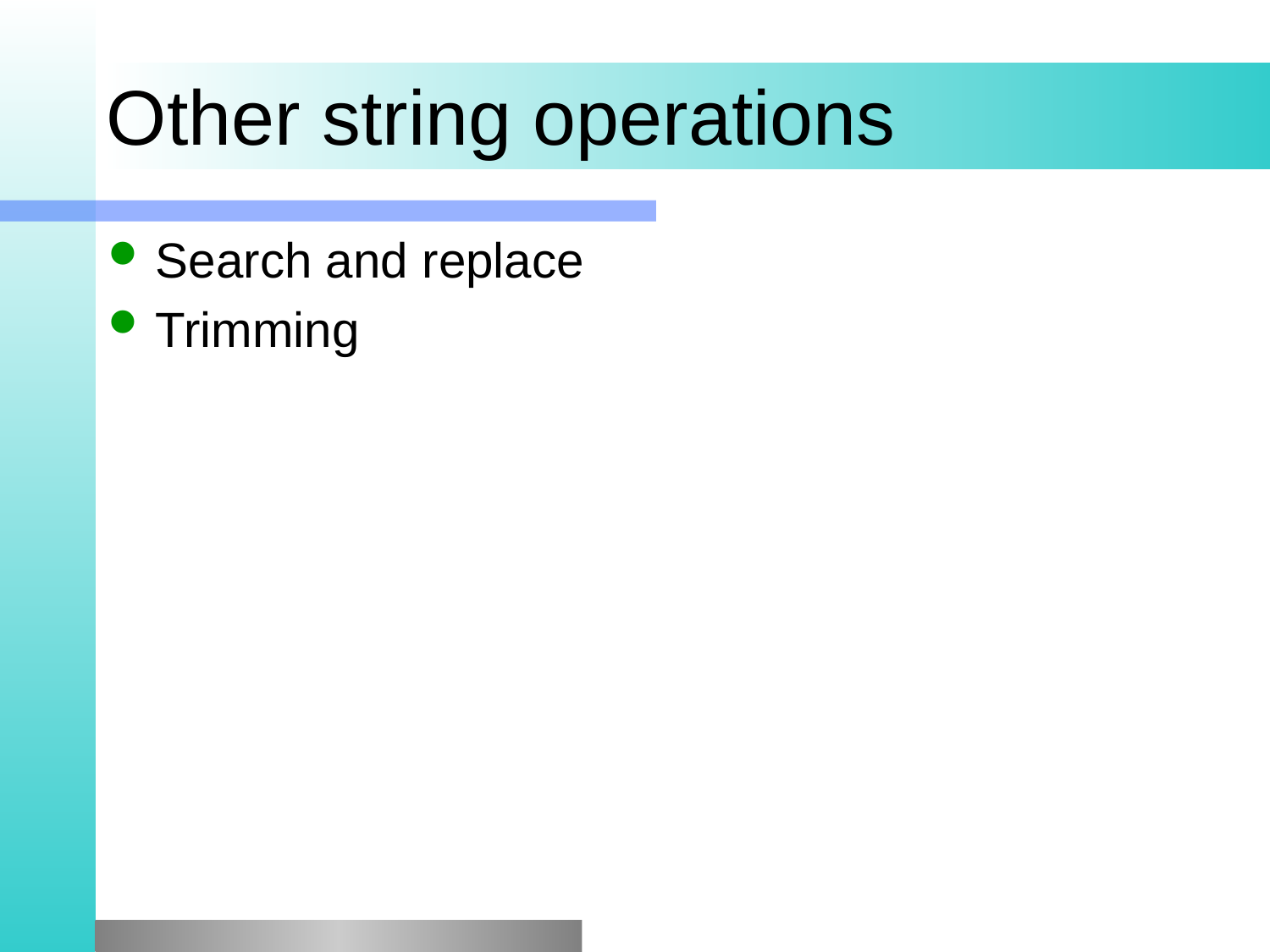

# Other string operations
Search and replace
Trimming